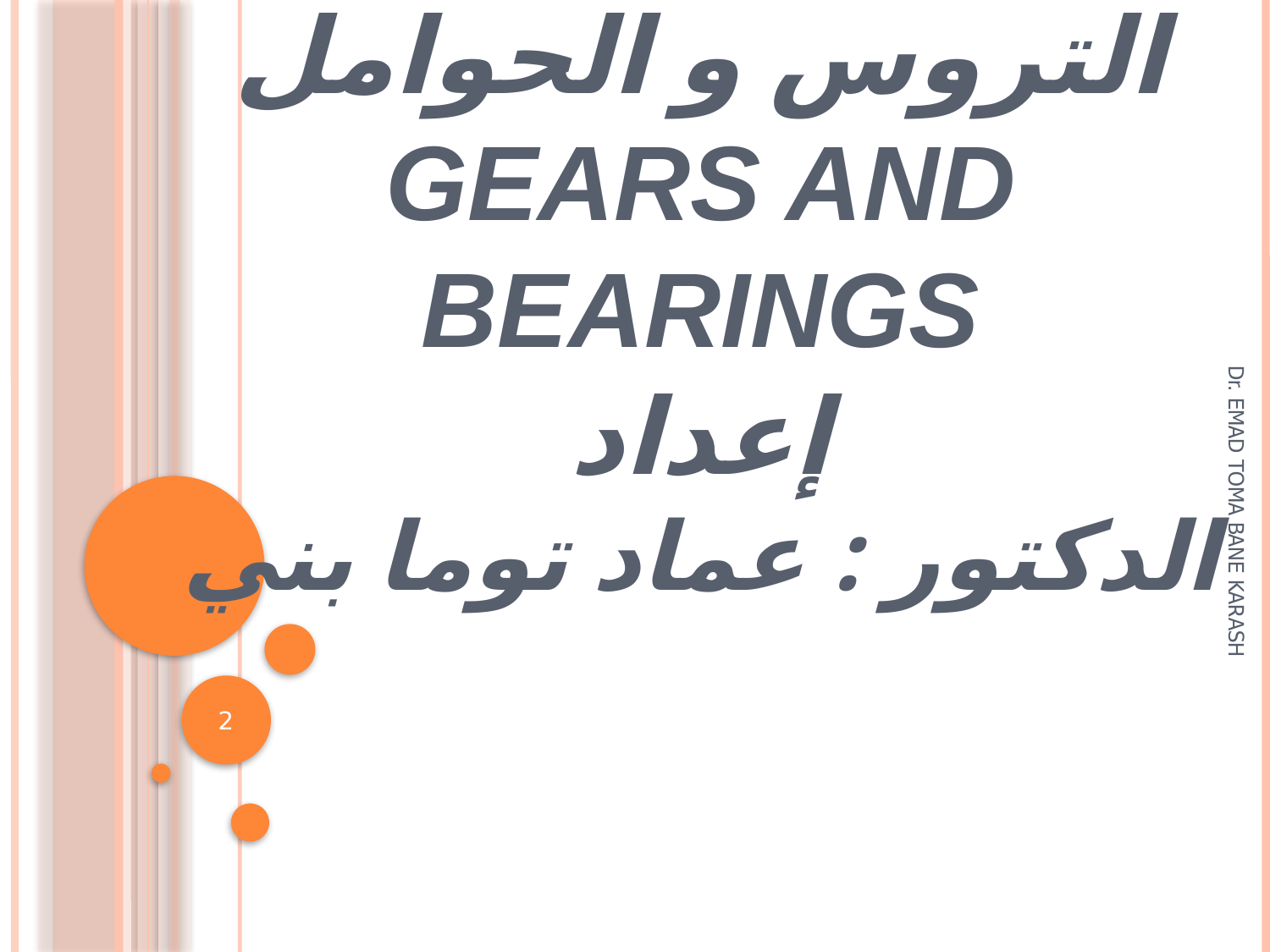

# التروس و الحوامل gears and bearings إعداد الدكتور : عماد توما بني
Dr. EMAD TOMA BANE KARASH
2